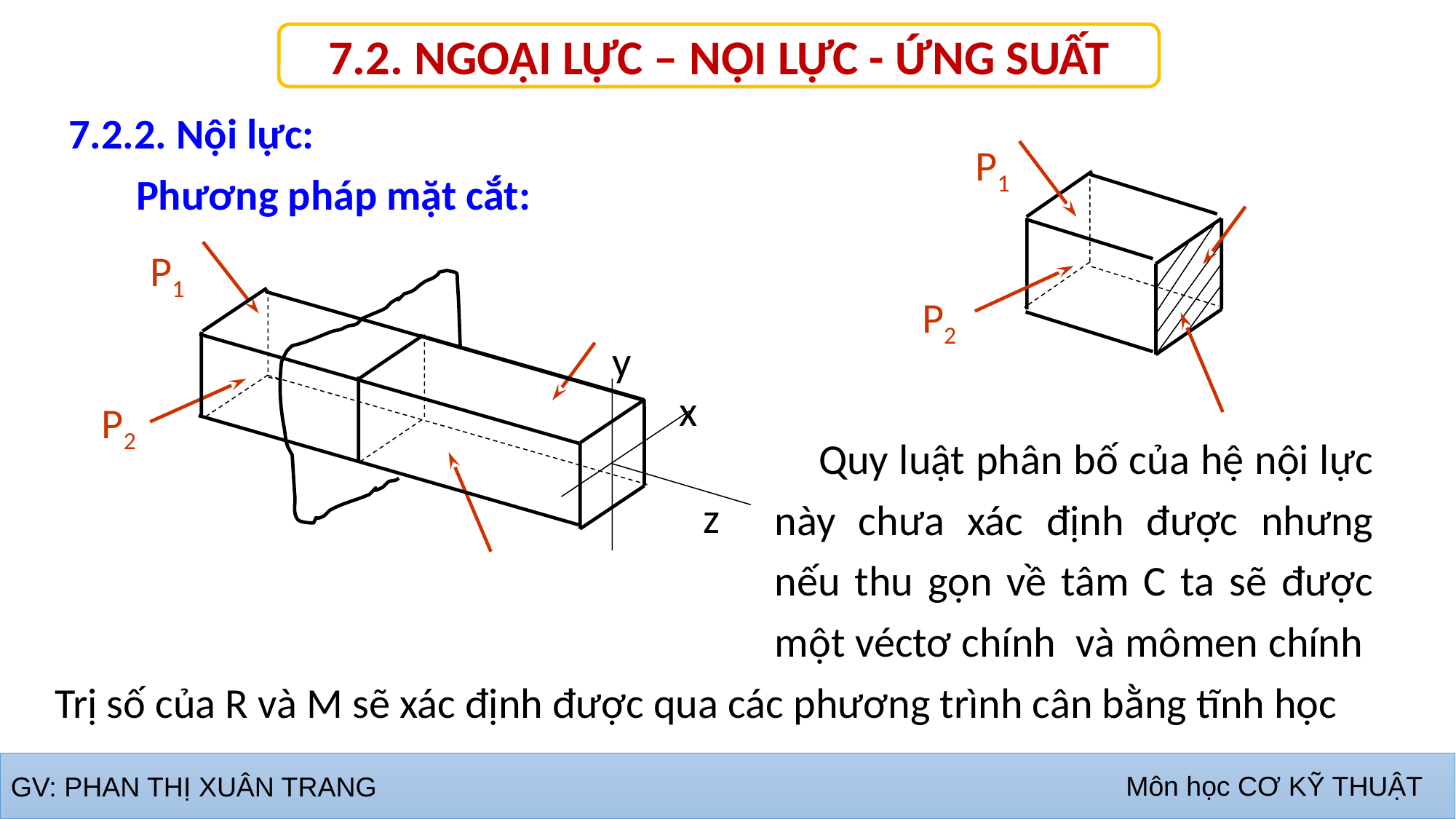

7.2. NGOẠI LỰC – NỘI LỰC - ỨNG SUẤT
7.2.2. Nội lực:
       Phương pháp mặt cắt:

P1

P2

P1

P2

 y

x

z

    Quy luật phân bố của hệ nội lực này chưa xác định được nhưng nếu thu gọn về tâm C ta sẽ được một véctơ chính  và mômen chính
Trị số của R và M sẽ xác định được qua các phương trình cân bằng tĩnh học

Môn học CƠ KỸ THUẬT
GV: PHAN THỊ XUÂN TRANG